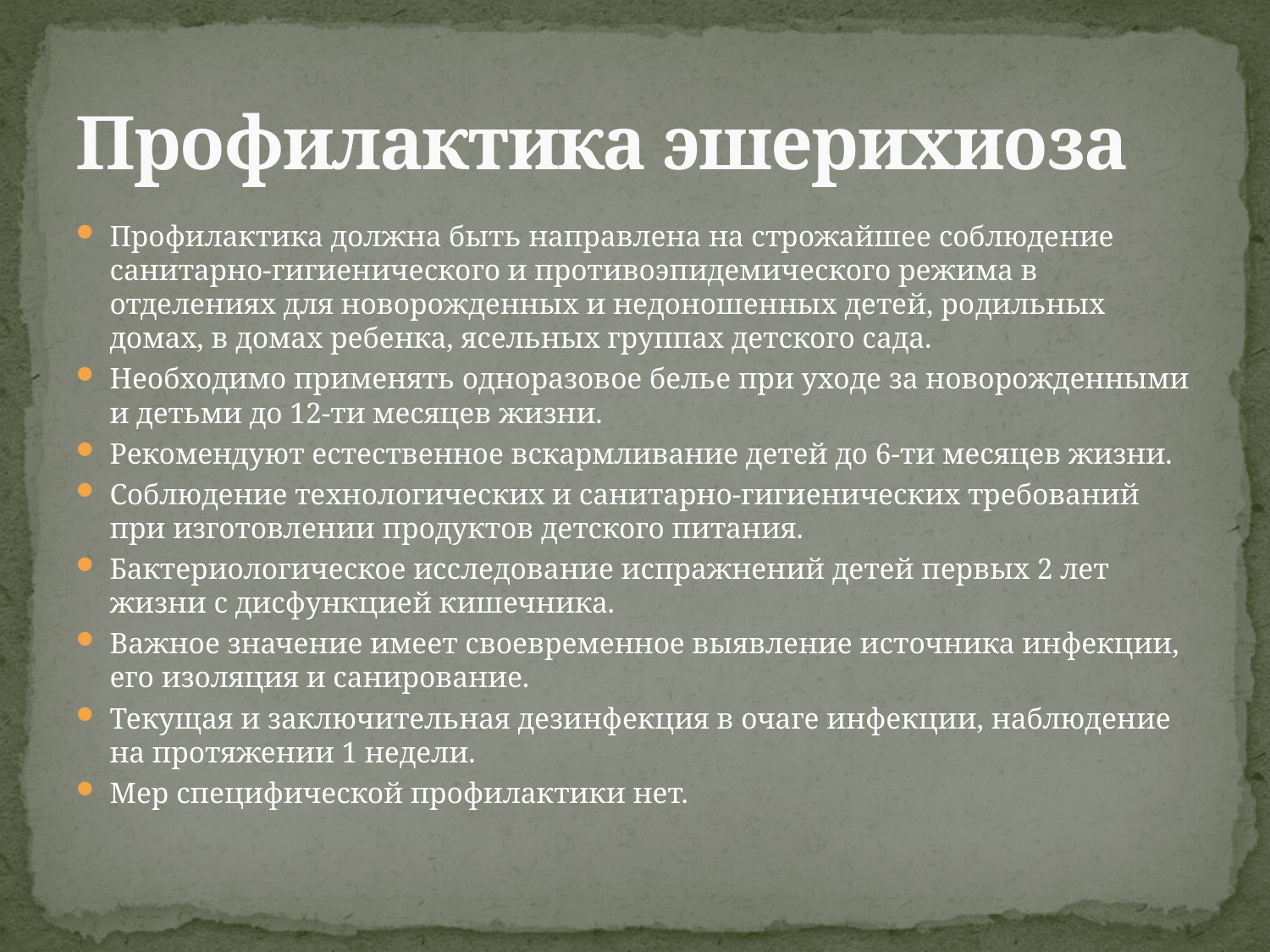

# Профилактика эшерихиоза
Профилактика должна быть направлена на строжайшее соблюде­ние санитарно-гигиенического и противоэпидемического режима в отделениях для новорожденных и недоношенных детей, ро­дильных домах, в домах ребенка, ясельных группах детского сада.
Необходимо применять одноразовое белье при уходе за новорожденными и детьми до 12-ти месяцев жизни.
Рекомендуют естественное вскармливание детей до 6-ти месяцев жизни.
Соблюдение технологичес­ких и санитарно-гигиенических требований при изготовлении продуктов детского питания.
Бактериологическое исследова­ние испражнений детей первых 2 лет жизни с дисфункцией кишечника.
Важное значение имеет своевременное выявление источника инфекции, его изоляция и санирование.
Текущая и заключительная дезинфекция в очаге инфекции, наблюдение на протяжении 1 недели.
Мер специфической профилактики нет.